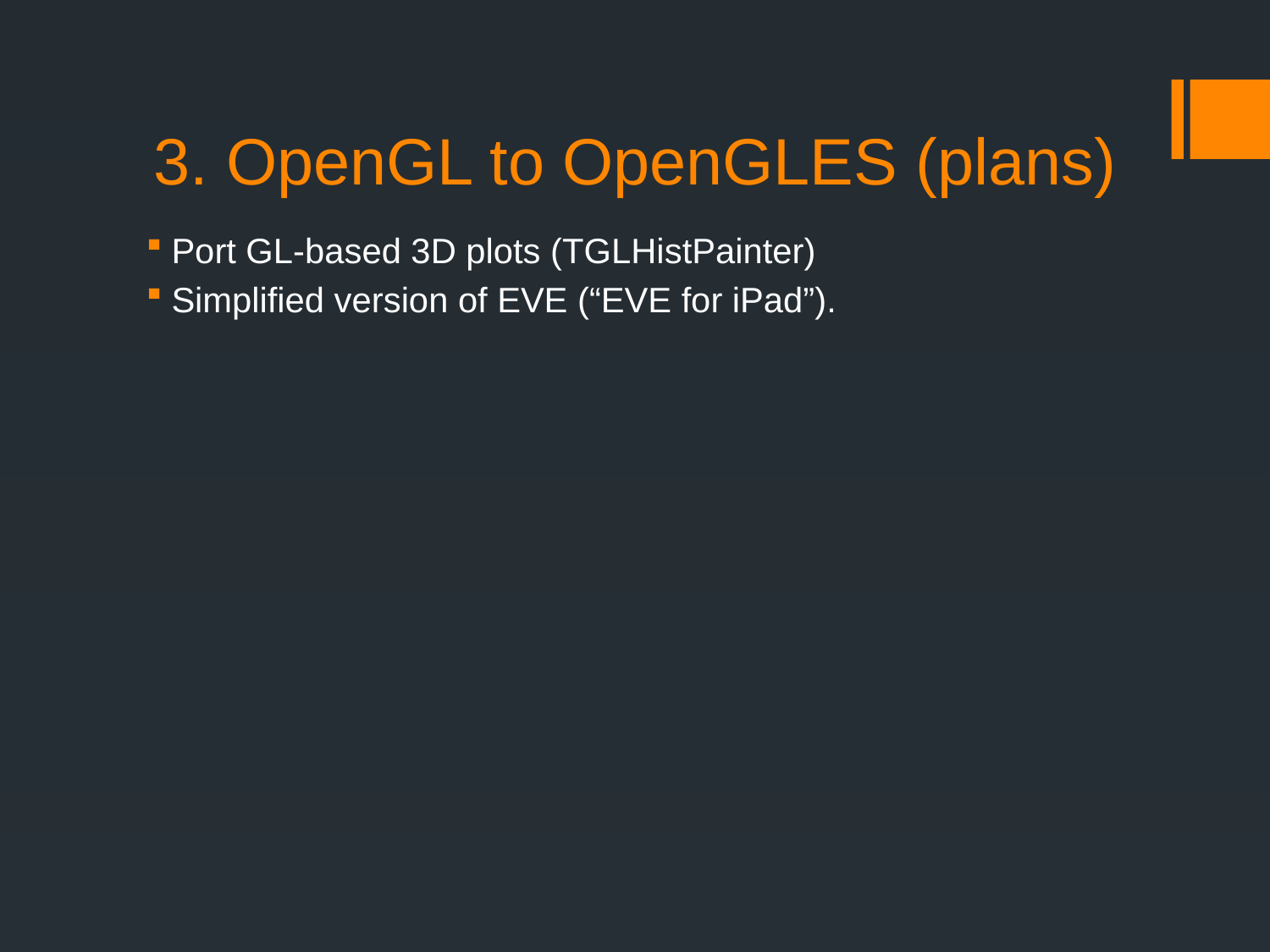

# 3. OpenGL to OpenGLES (plans)
Port GL-based 3D plots (TGLHistPainter)
Simplified version of EVE (“EVE for iPad”).